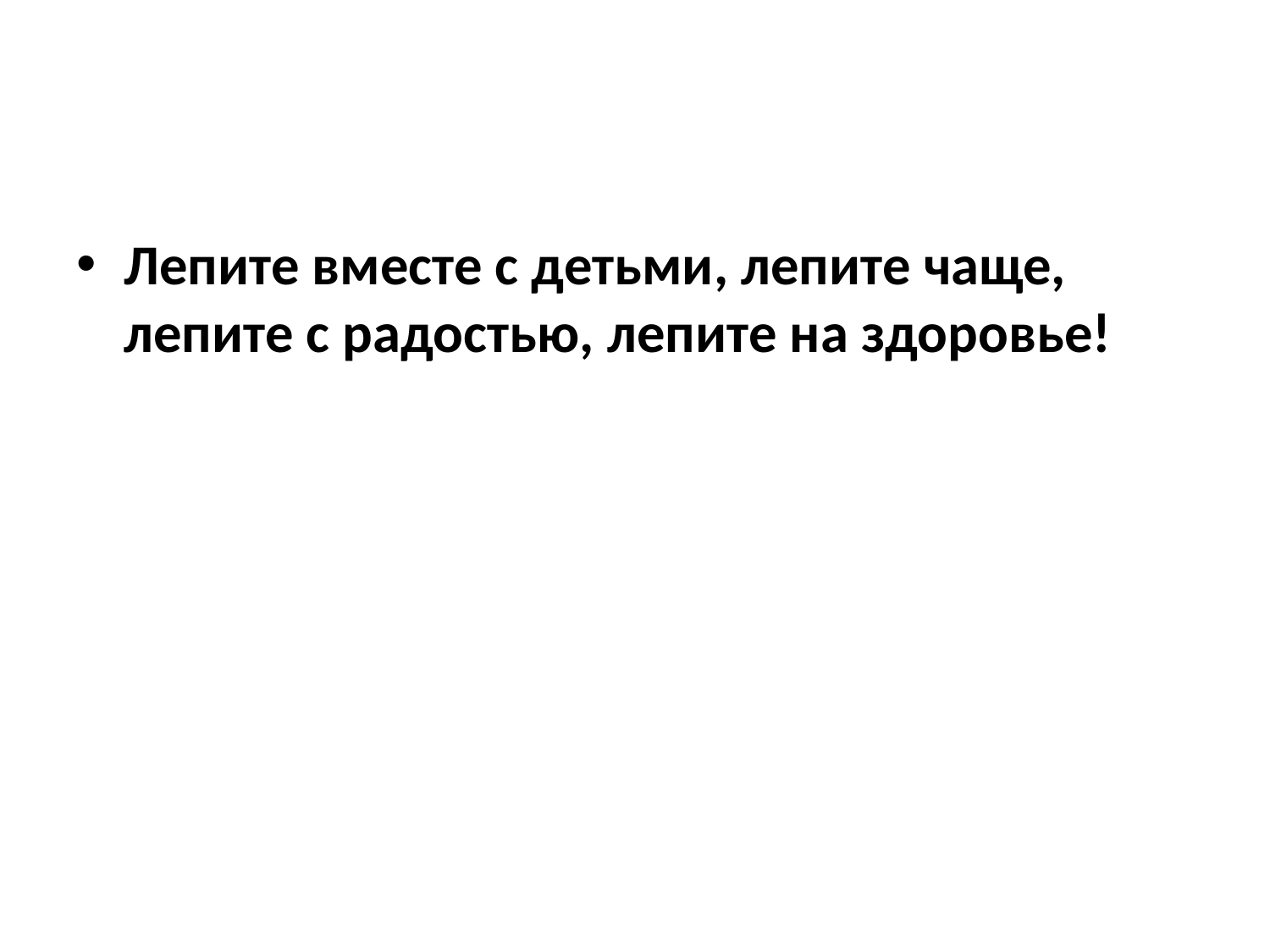

#
Лепите вместе с детьми, лепите чаще, лепите с радостью, лепите на здоровье!